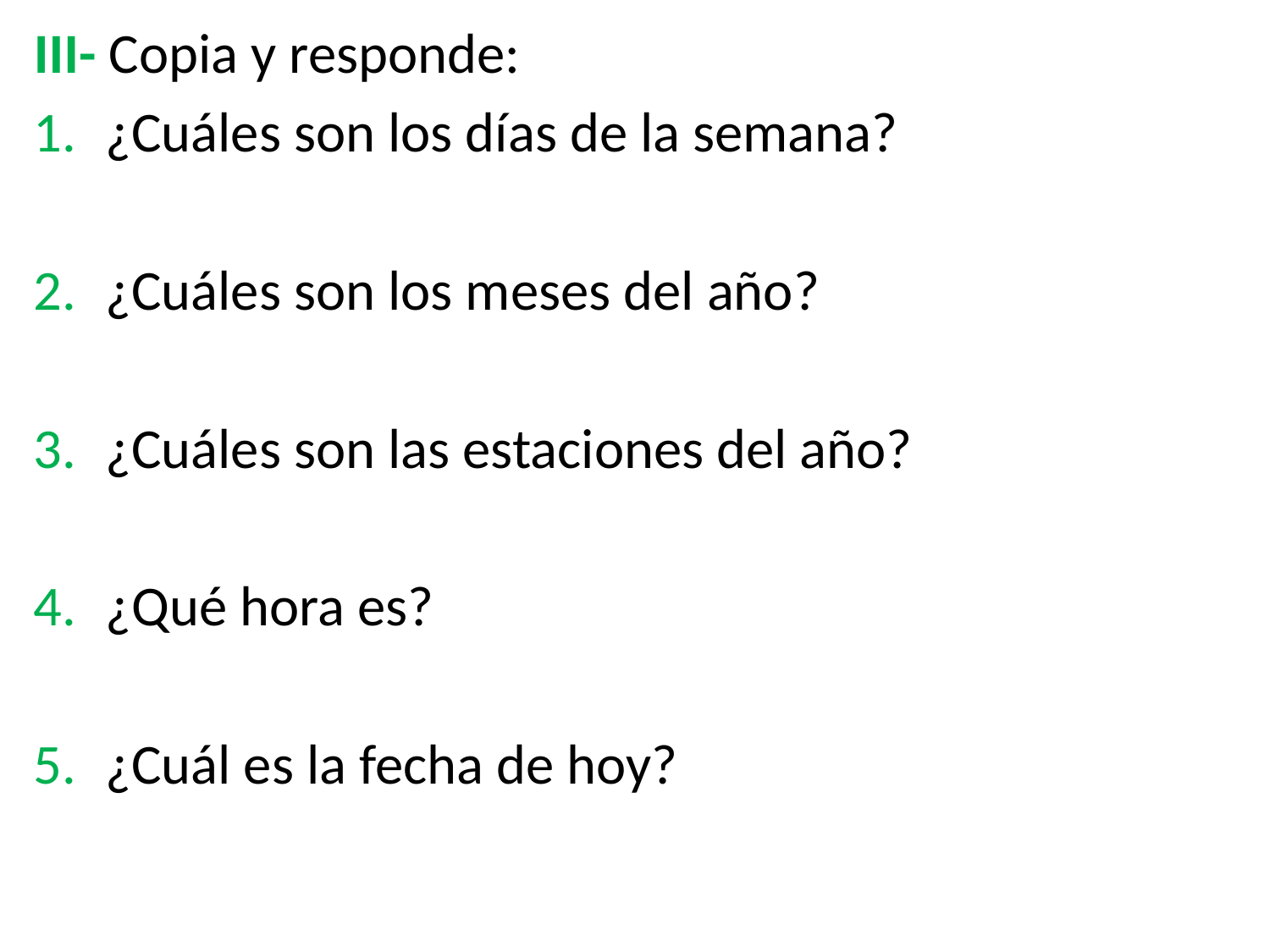

III- Copia y responde:
¿Cuáles son los días de la semana?

¿Cuáles son los meses del año?

¿Cuáles son las estaciones del año?

¿Qué hora es?

¿Cuál es la fecha de hoy?